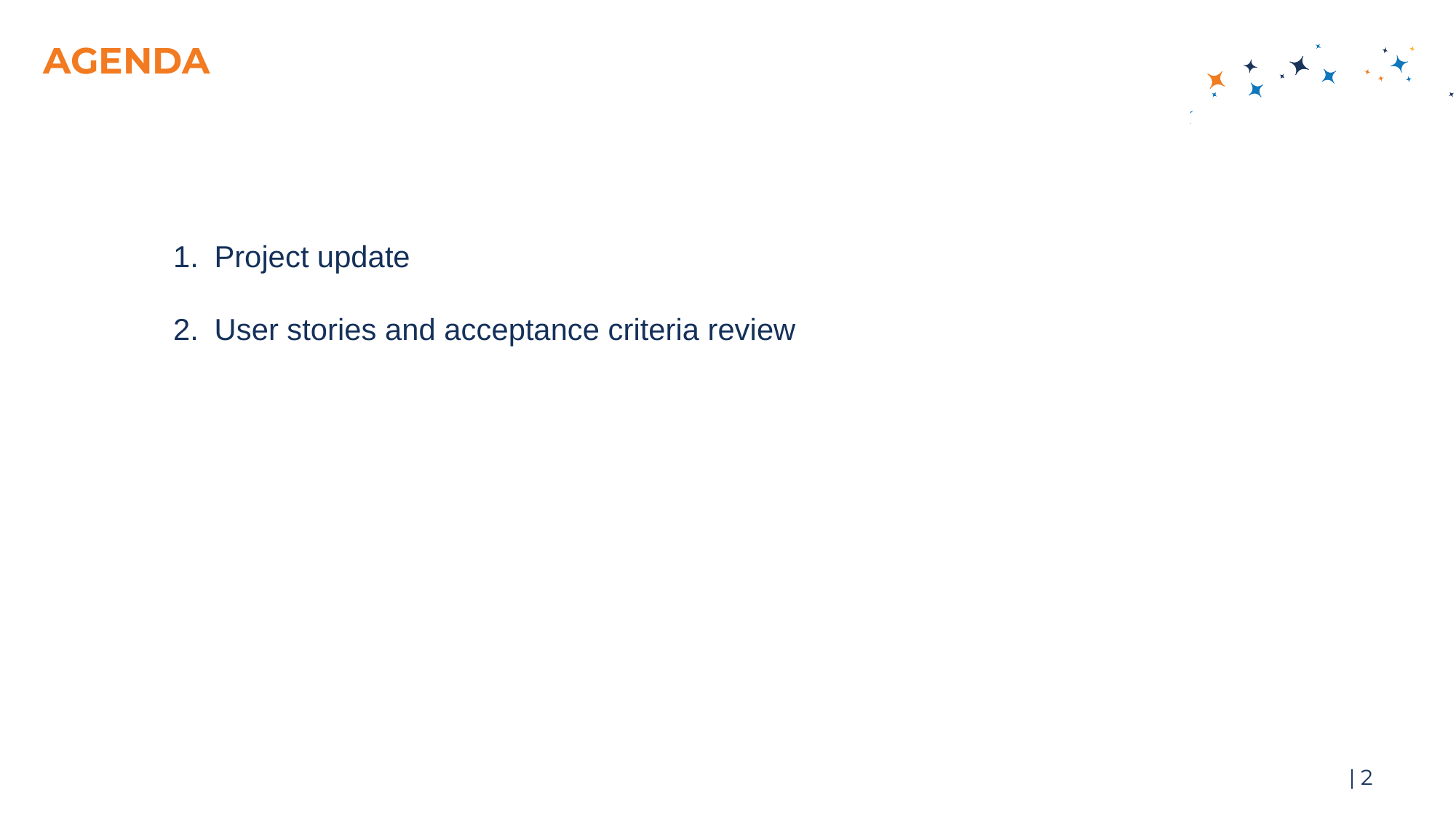

# AGENDA
Project update
User stories and acceptance criteria review